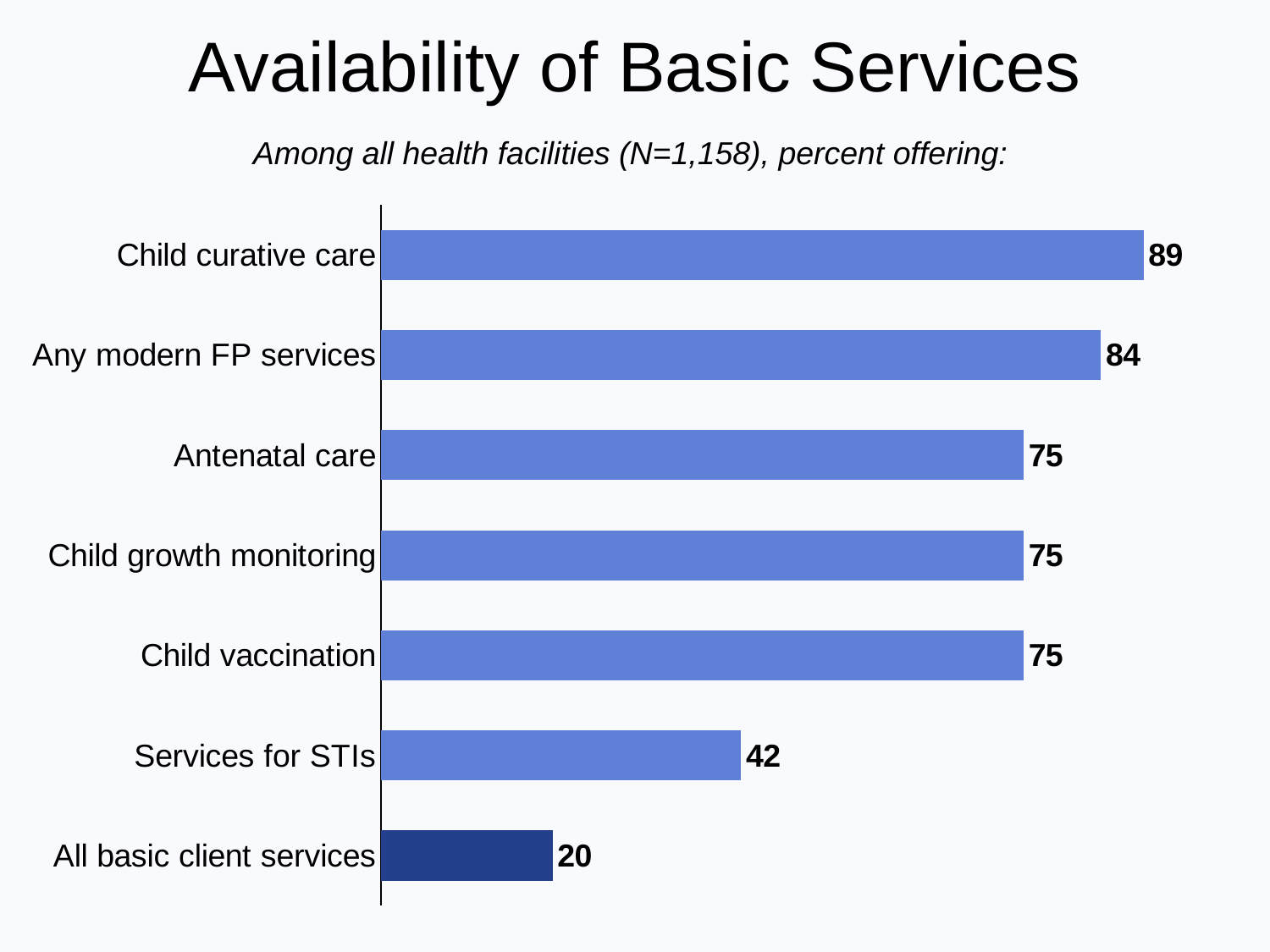

# Availability of Basic Services
Among all health facilities (N=1,158), percent offering:

### Chart

| Category | Series 1 |
|---|---|
| All basic client services | 20.0 |
| Services for STIs | 42.0 |
| Child vaccination | 75.0 |
| Child growth monitoring | 75.0 |
| Antenatal care | 75.0 |
| Any modern FP services | 84.0 |
| Child curative care | 89.0 |